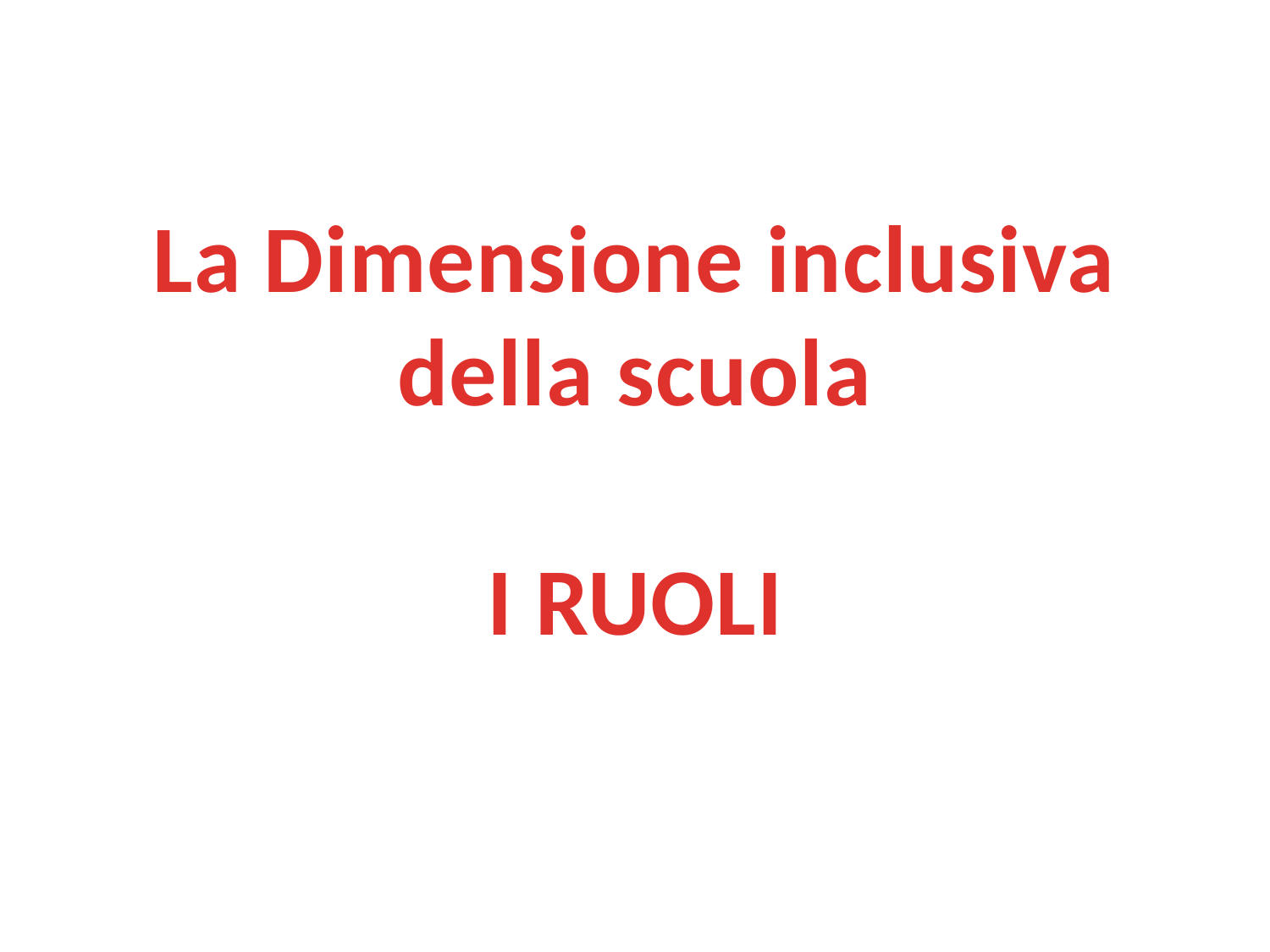

La Dimensione inclusiva della scuola

I RUOLI